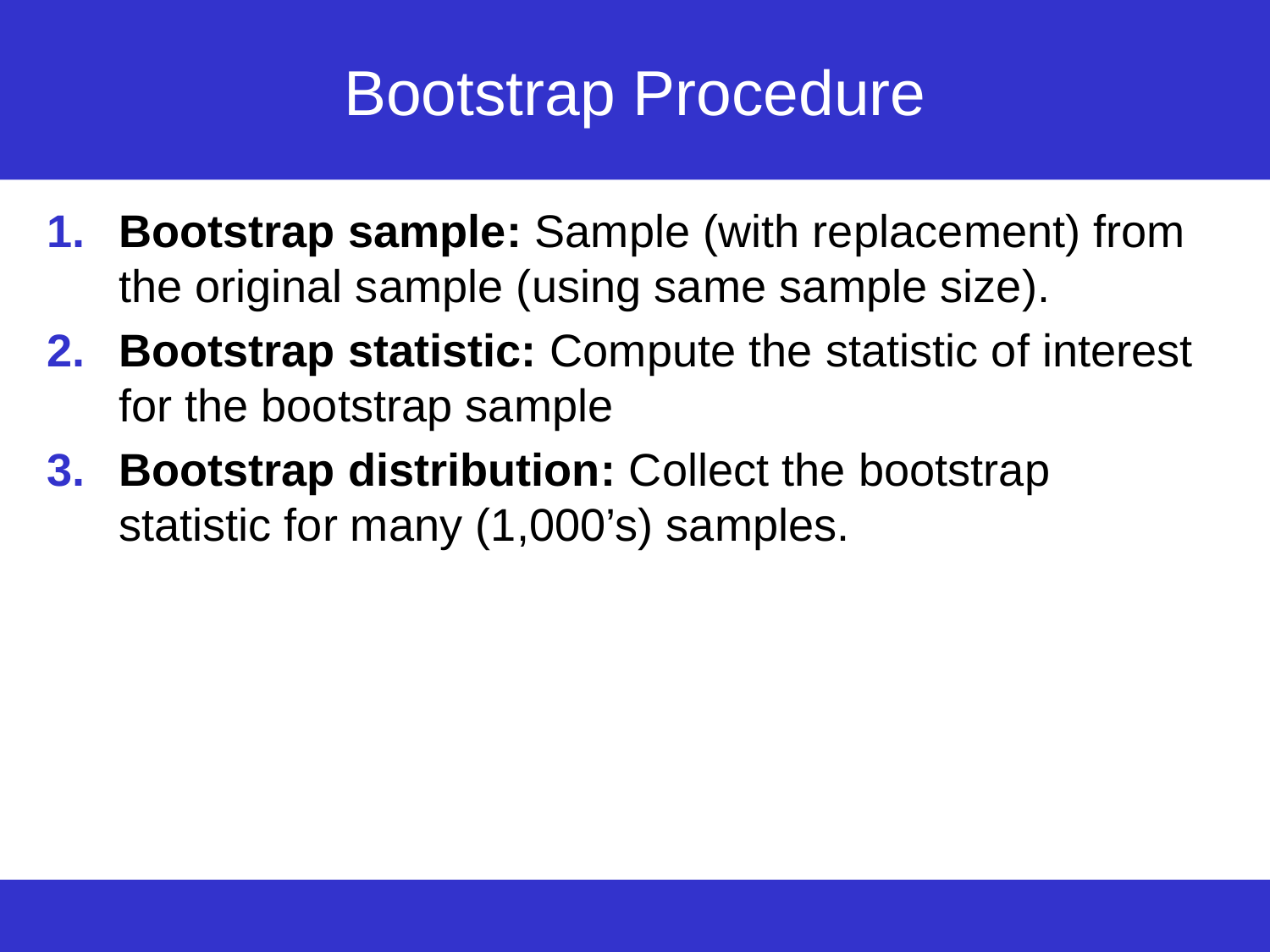

# Bootstrap Procedure
Bootstrap sample: Sample (with replacement) from the original sample (using same sample size).
Bootstrap statistic: Compute the statistic of interest for the bootstrap sample
Bootstrap distribution: Collect the bootstrap statistic for many (1,000’s) samples.